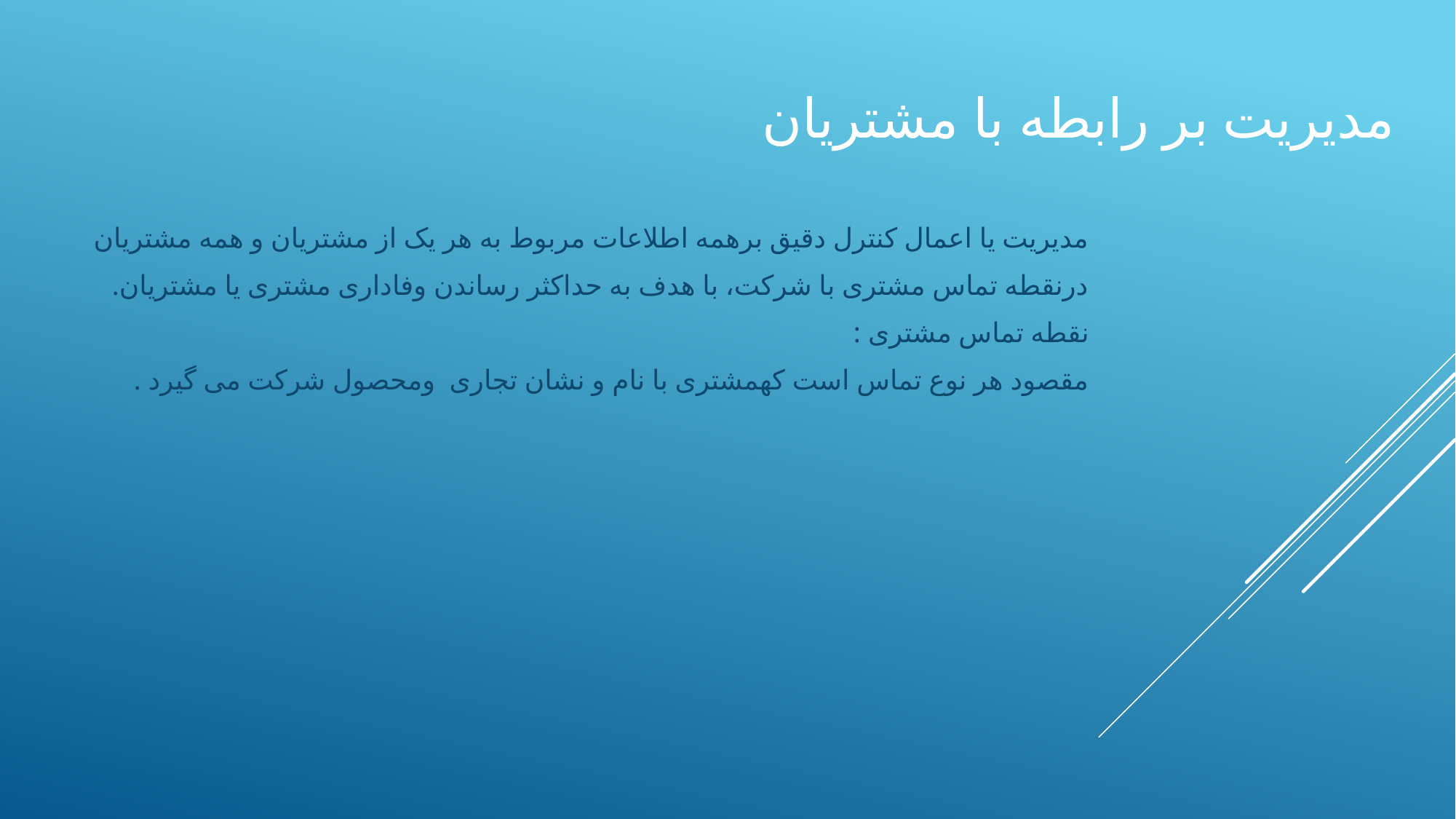

# مدیریت بر رابطه با مشتریان
مدیریت یا اعمال کنترل دقیق برهمه اطلاعات مربوط به هر یک از مشتریان و همه مشتریان
درنقطه تماس مشتری با شرکت، با هدف به حداکثر رساندن وفاداری مشتری یا مشتریان.
نقطه تماس مشتری :
مقصود هر نوع تماس است کهمشتری با نام و نشان تجاری  ومحصول شرکت می گیرد .